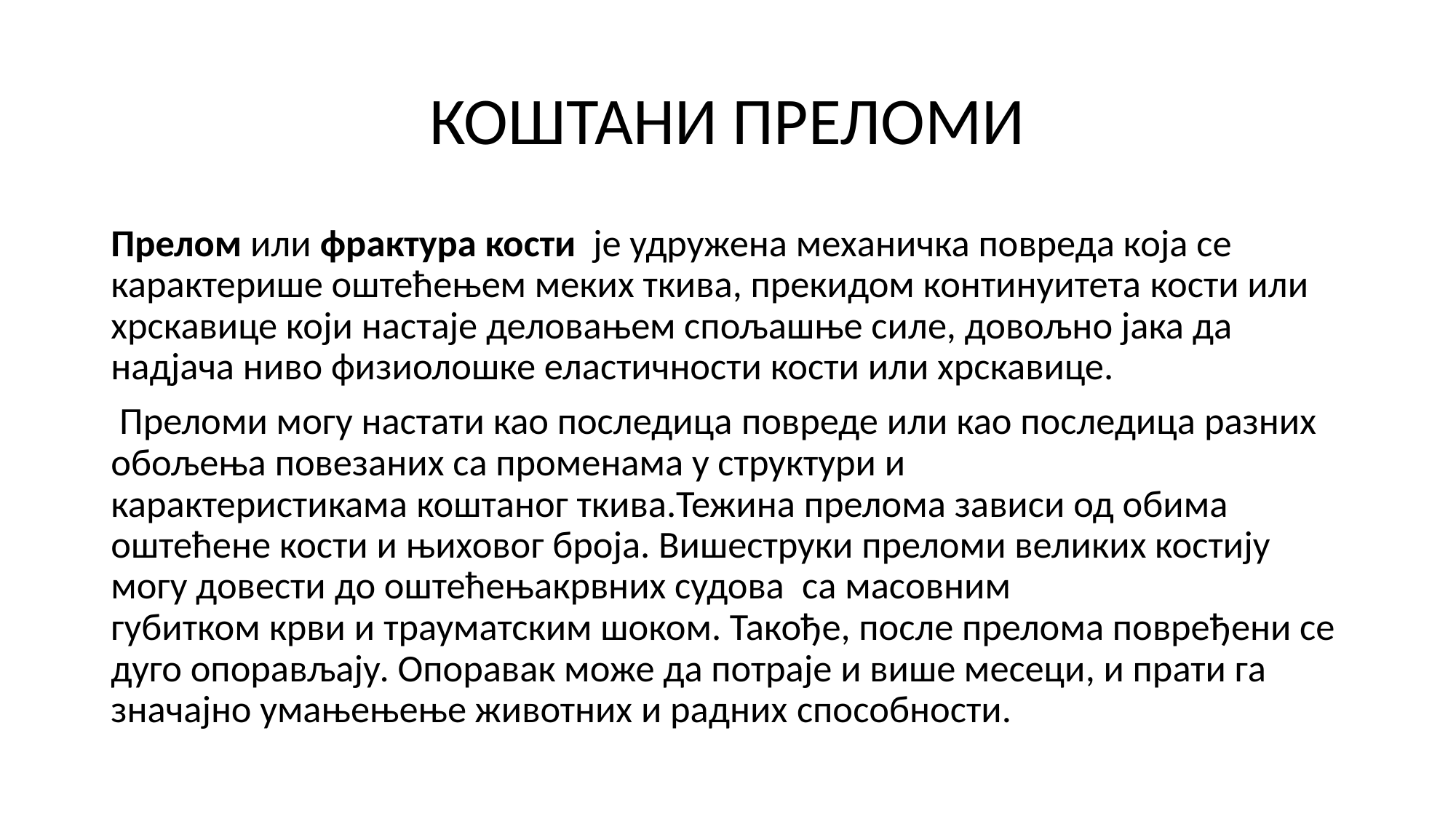

# КОШТАНИ ПРЕЛОМИ
Прелом или фрактура кости  је удружена механичка повреда која се карактерише оштећењем меких ткива, прекидом континуитета кости или хрскавице који настаје деловањем спољашње силе, довољно јака да надјача ниво физиолошке еластичности кости или хрскавице.
 Преломи могу настати као последица повреде или као последица разних обољења повезаних са променама у структури и карактеристикама коштаног ткива.Тежина прелома зависи од обима оштећене кости и њиховог броја. Вишеструки преломи великих костију могу довести до оштећењакрвних судова  са масовним губитком крви и трауматским шоком. Такође, после прелома повређени се дуго опорављају. Опоравак може да потраје и више месеци, и прати га значајно умањењење животних и радних способности.